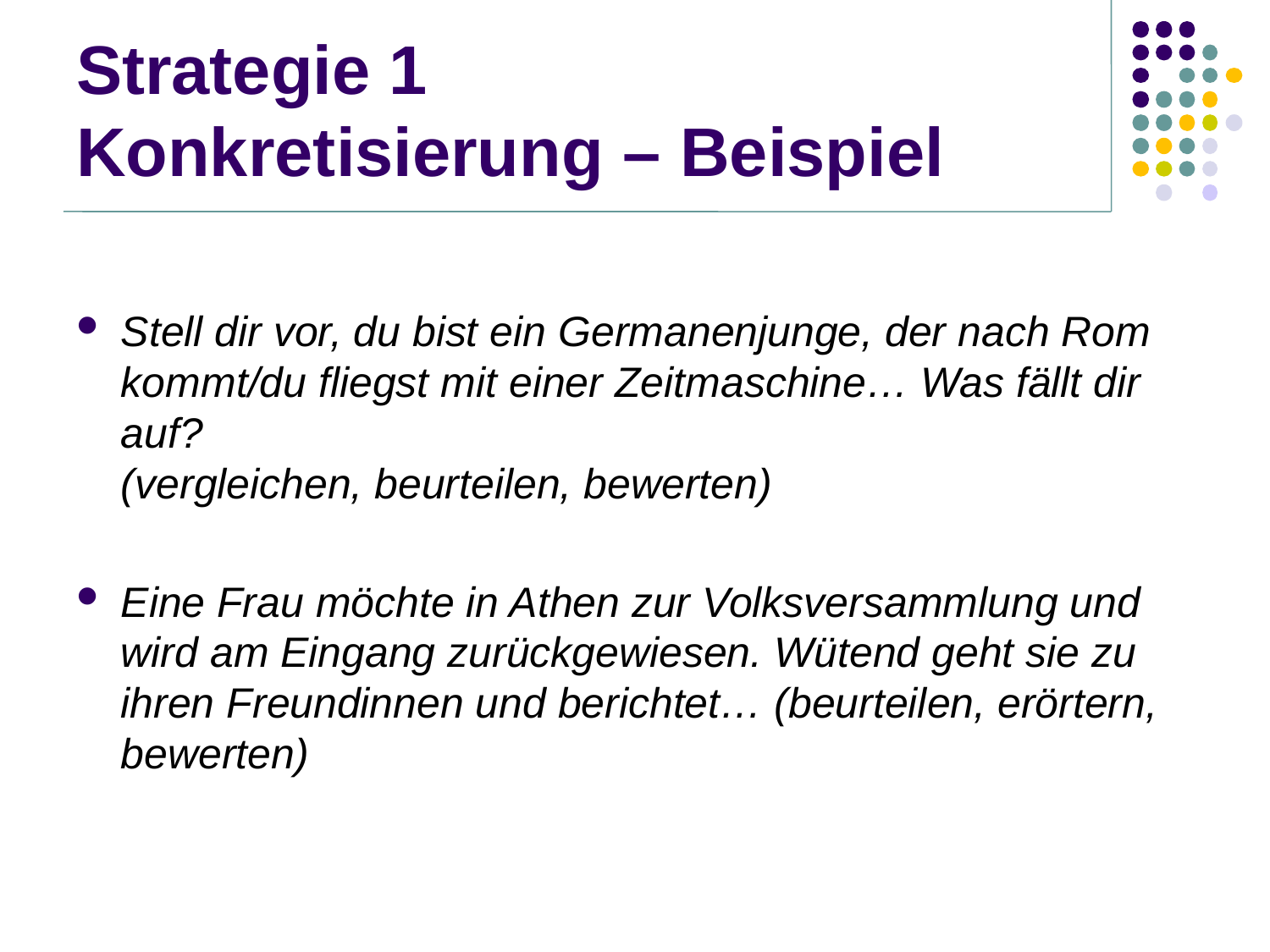

# Strategie 1 Konkretisierung – Beispiel

Stell dir vor, du bist ein Germanenjunge, der nach Rom kommt/du fliegst mit einer Zeitmaschine… Was fällt dir auf?
(vergleichen, beurteilen, bewerten)

Eine Frau möchte in Athen zur Volksversammlung und wird am Eingang zurückgewiesen. Wütend geht sie zu ihren Freundinnen und berichtet… (beurteilen, erörtern, bewerten)